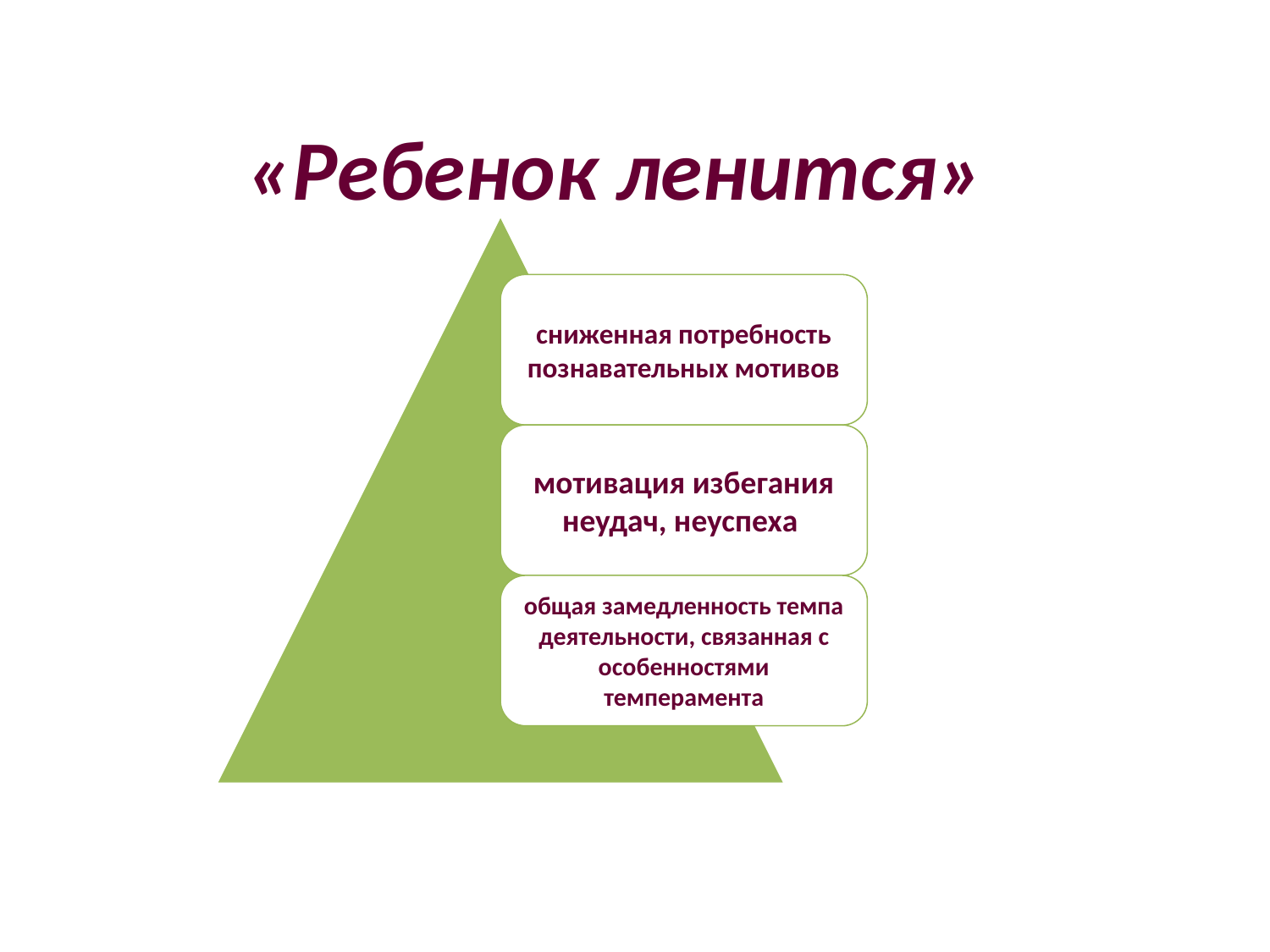

«Ребенок ленится»
сниженная потребность познавательных мотивов
мотивация избегания неудач, неуспеха
общая замедленность темпа деятельности, связанная с особенностями темперамента